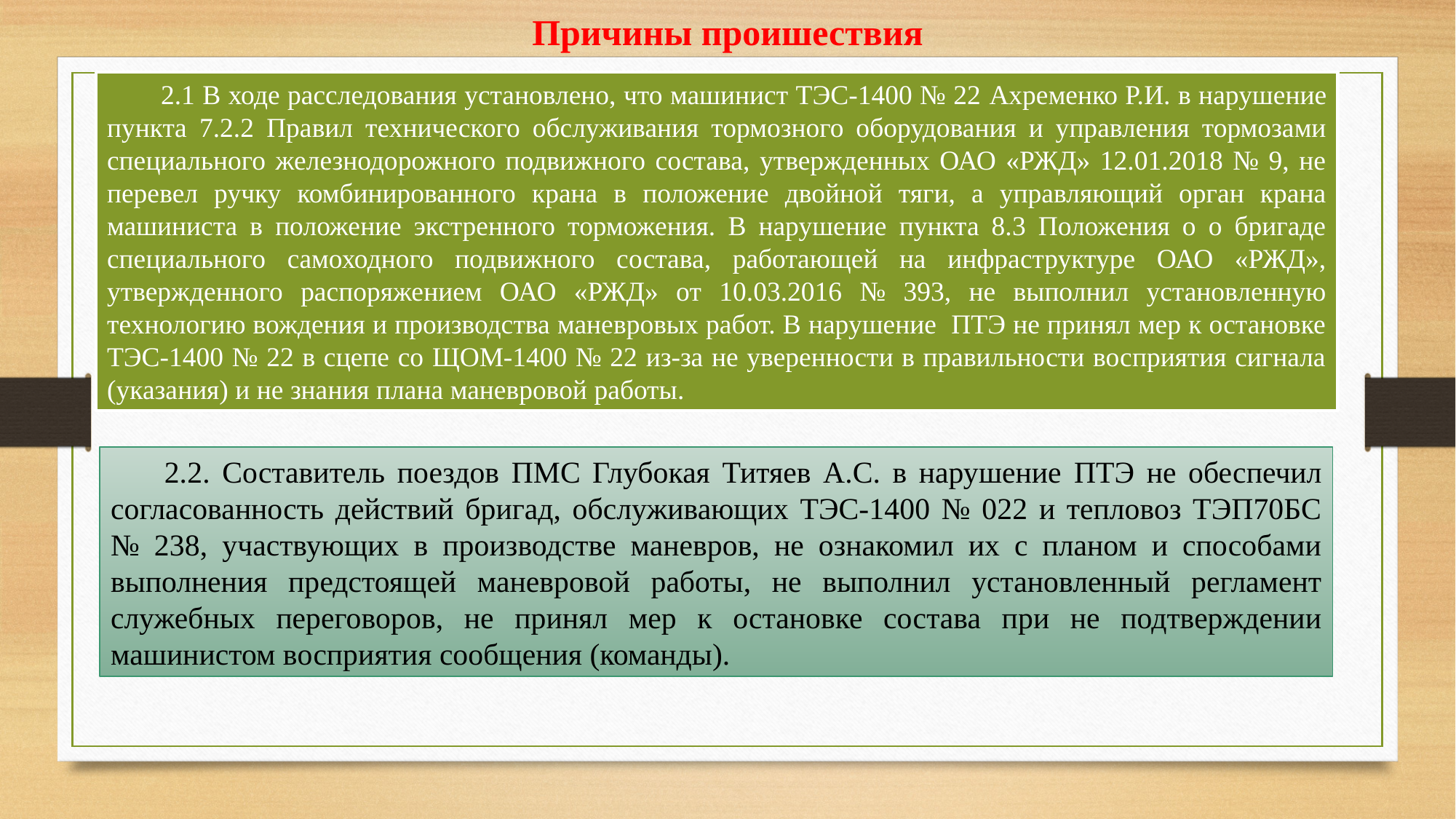

Причины проишествия
2.1 В ходе расследования установлено, что машинист ТЭС-1400 № 22 Ахременко Р.И. в нарушение пункта 7.2.2 Правил технического обслуживания тормозного оборудования и управления тормозами специального железнодорожного подвижного состава, утвержденных ОАО «РЖД» 12.01.2018 № 9, не перевел ручку комбинированного крана в положение двойной тяги, а управляющий орган крана машиниста в положение экстренного торможения. В нарушение пункта 8.3 Положения о о бригаде специального самоходного подвижного состава, работающей на инфраструктуре ОАО «РЖД», утвержденного распоряжением ОАО «РЖД» от 10.03.2016 № 393, не выполнил установленную технологию вождения и производства маневровых работ. В нарушение  ПТЭ не принял мер к остановке ТЭС-1400 № 22 в сцепе со ЩОМ-1400 № 22 из-за не уверенности в правильности восприятия сигнала (указания) и не знания плана маневровой работы.
2.2. Составитель поездов ПМС Глубокая Титяев А.С. в нарушение ПТЭ не обеспечил согласованность действий бригад, обслуживающих ТЭС-1400 № 022 и тепловоз ТЭП70БС № 238, участвующих в производстве маневров, не ознакомил их с планом и способами выполнения предстоящей маневровой работы, не выполнил установленный регламент служебных переговоров, не принял мер к остановке состава при не подтверждении машинистом восприятия сообщения (команды).